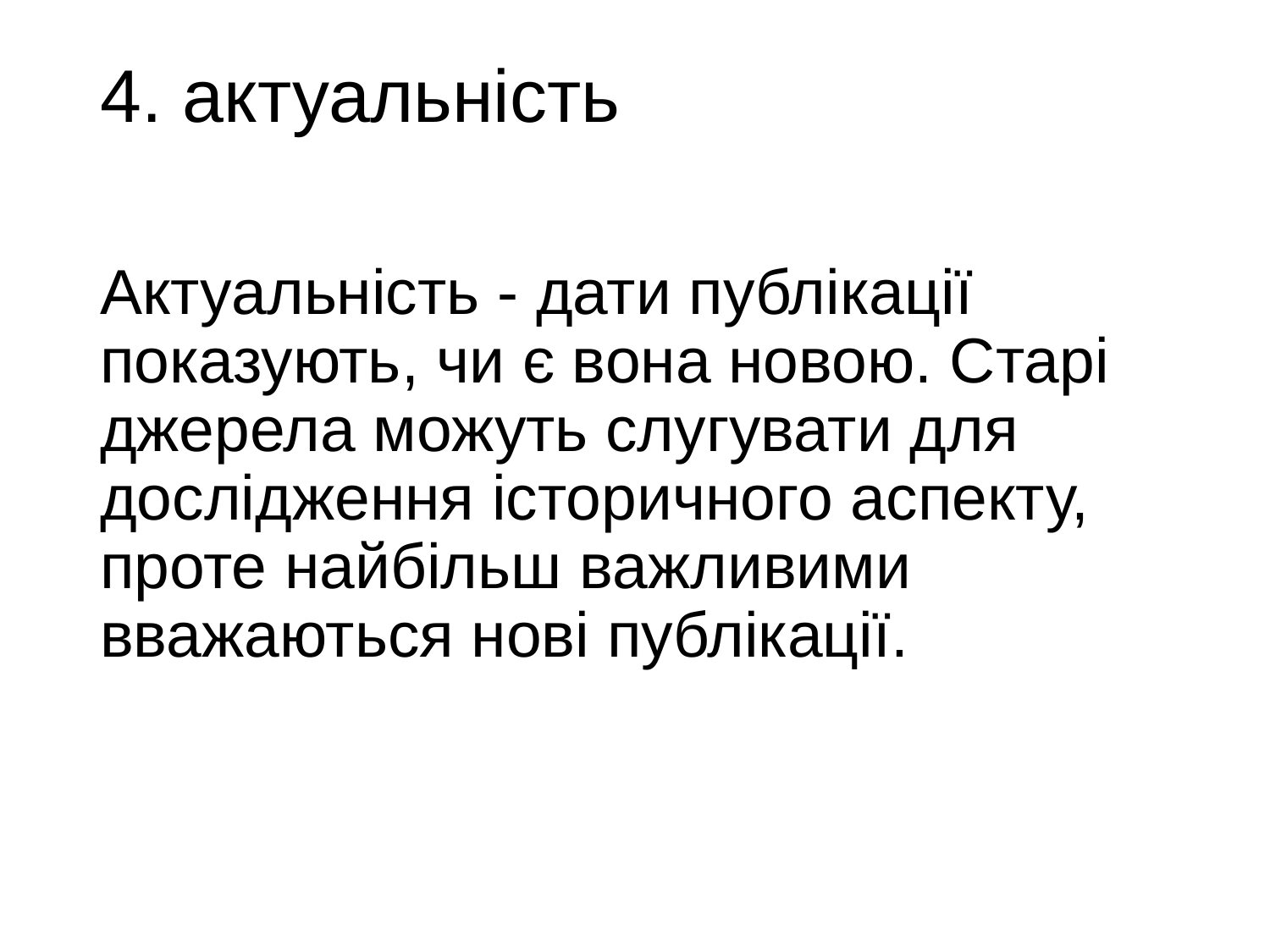

# 4. актуальність
Актуальність - дати публікації показують, чи є вона новою. Старі джерела можуть слугувати для дослідження історичного аспекту, проте найбільш важливими вважаються нові публікації.